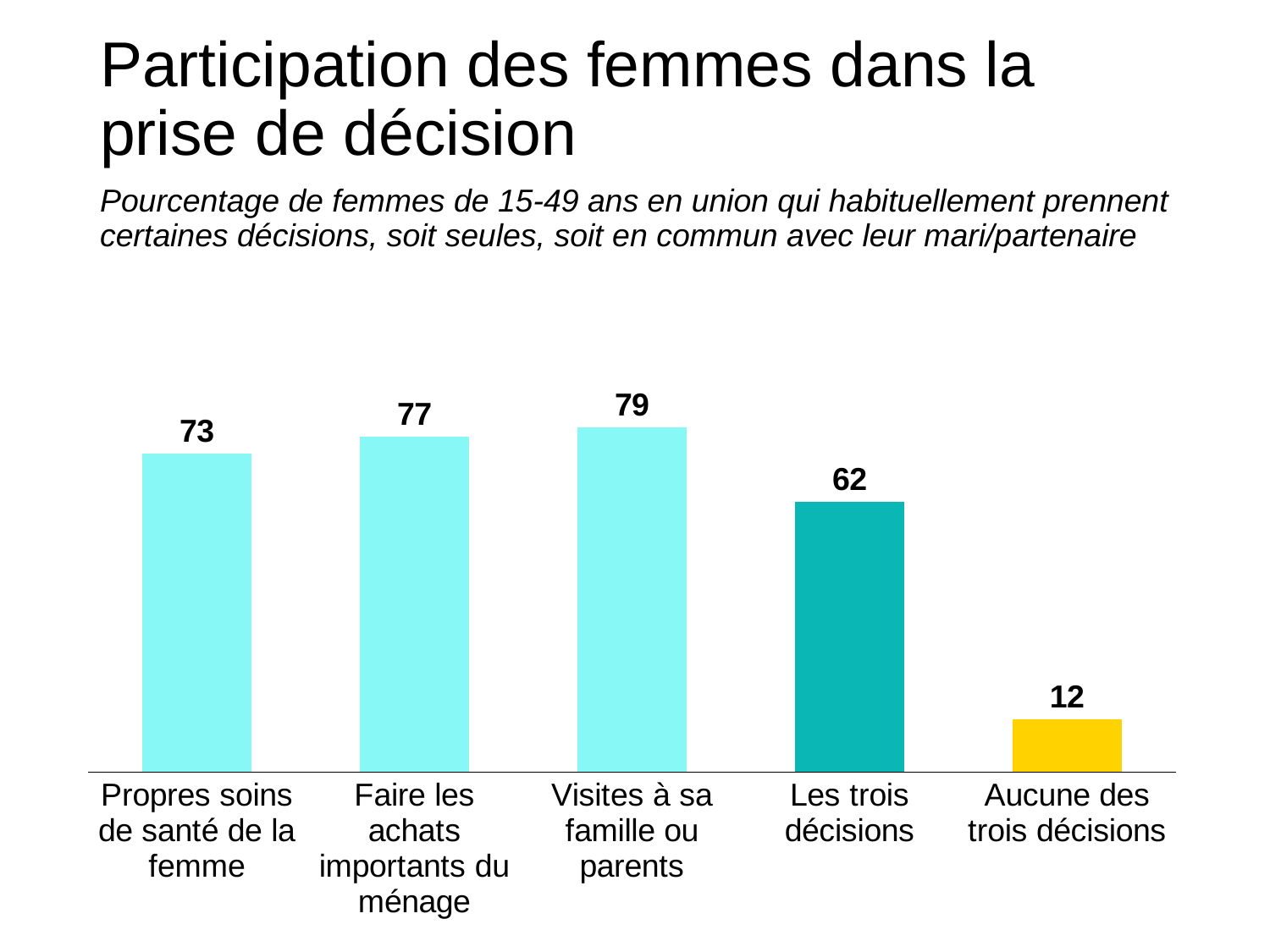

# Participation des femmes dans la prise de décision
Pourcentage de femmes de 15-49 ans en union qui habituellement prennent certaines décisions, soit seules, soit en commun avec leur mari/partenaire

### Chart

| Category | Propres soins de santé de la femme |
|---|---|
| Propres soins de santé de la femme | 73.0 |
| Faire les achats importants du ménage | 77.0 |
| Visites à sa famille ou parents | 79.0 |
| Les trois décisions | 62.0 |
| Aucune des trois décisions | 12.0 |